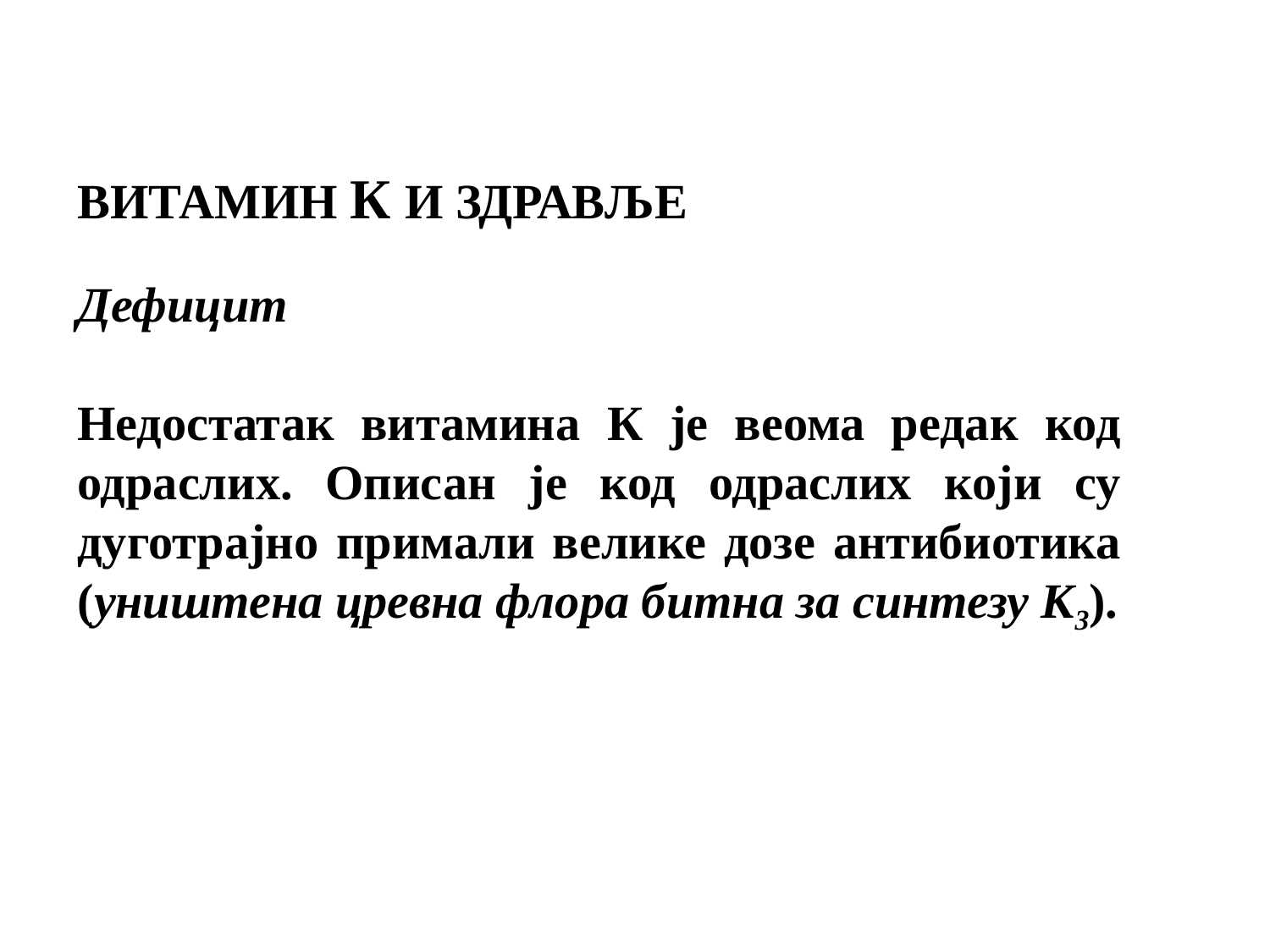

ВИТАМИН К И ЗДРАВЉЕ

Дефицит

Недостатак витамина К је веома редак код одраслих. Описан је код одраслих који су дуготрајно примали велике дозе антибиотика (уништена цревна флора битна за синтезу К3).